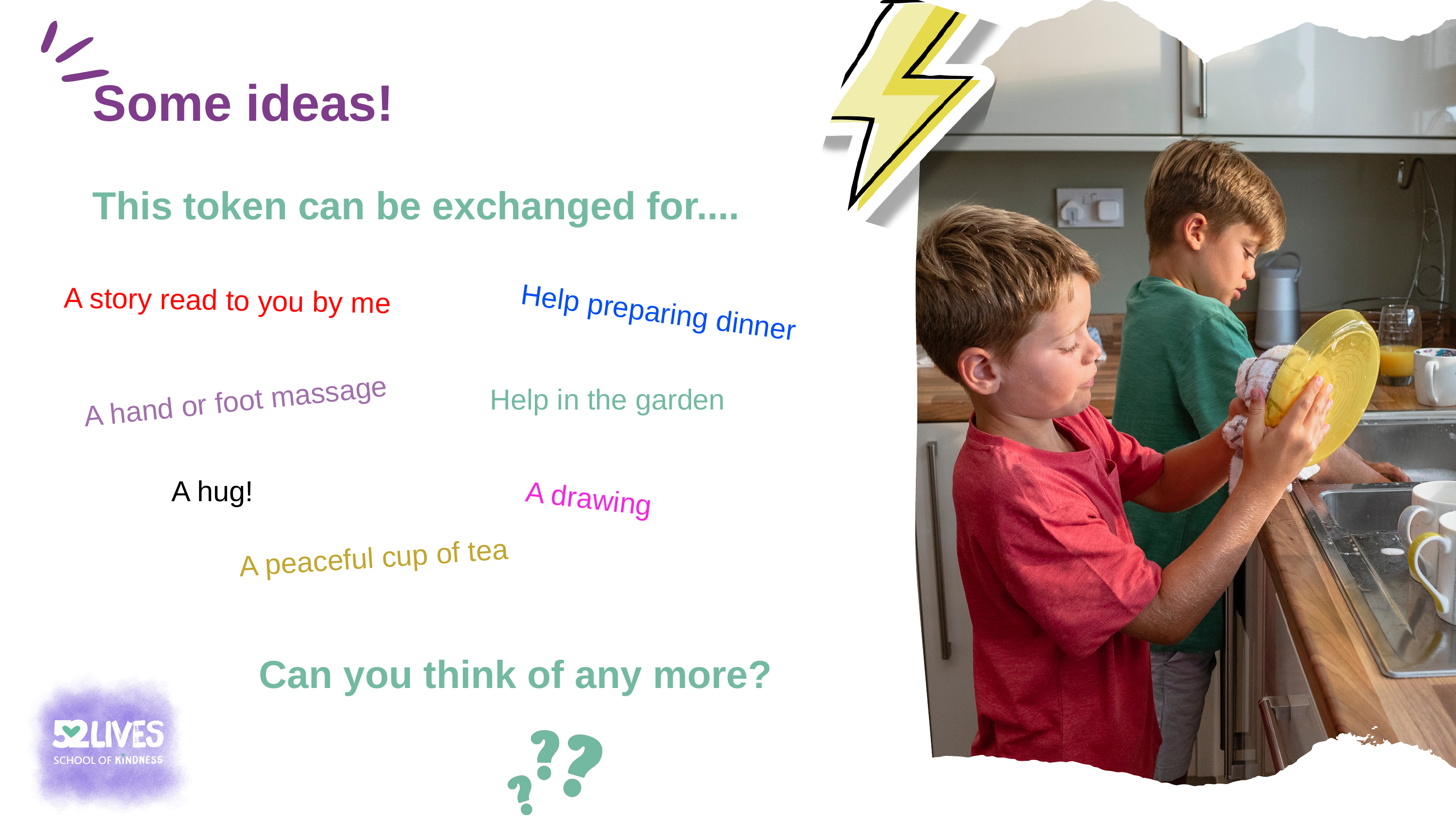

Some ideas!
This token can be exchanged for....
A story read to you by me
Help preparing dinner
A hand or foot massage
Help in the garden
A hug!
A peaceful cup of tea
A drawing
Can you think of any more?